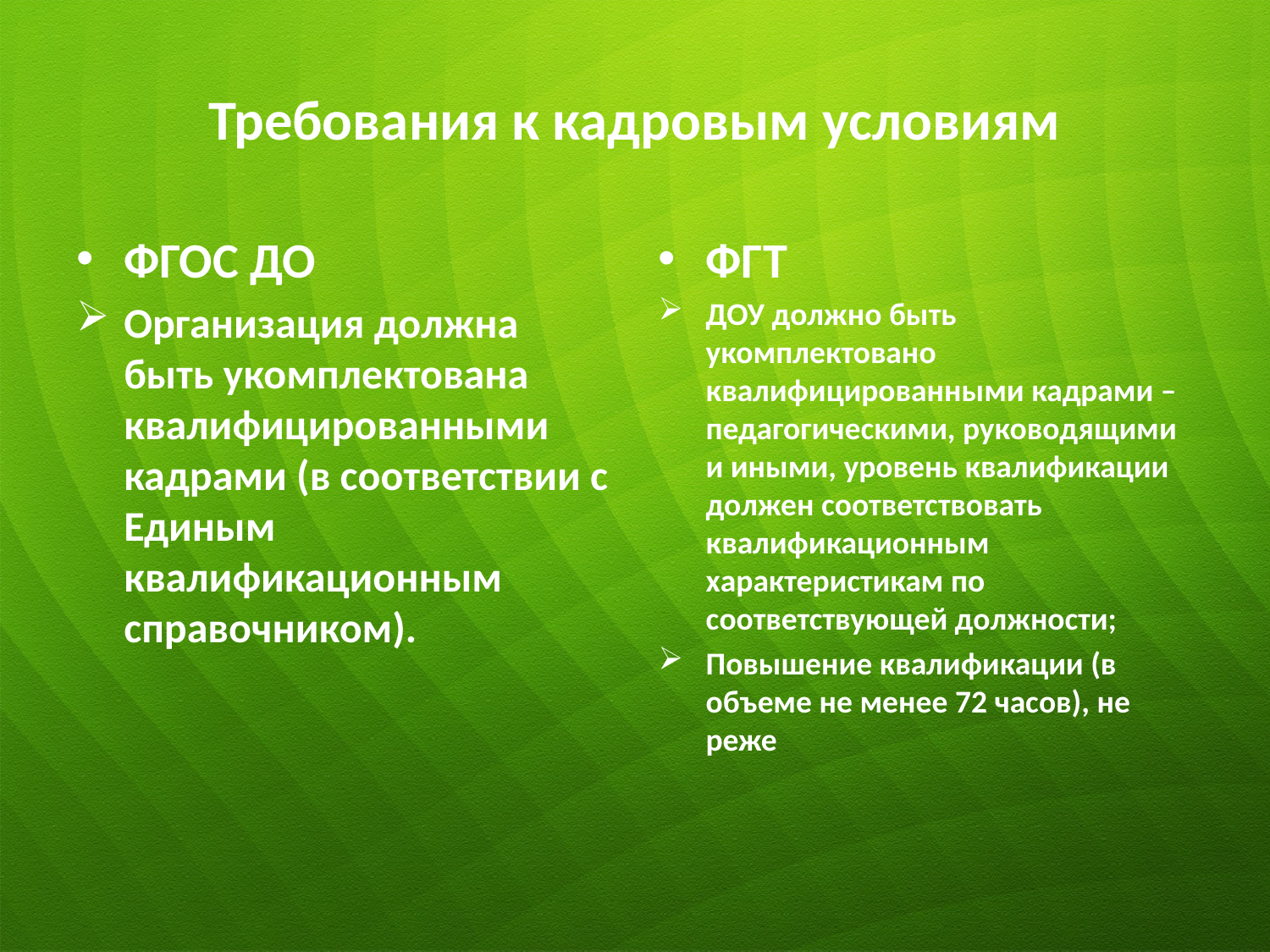

# Требования к кадровым условиям
ФГОС ДО
Организация должна быть укомплектована квалифицированными кадрами (в соответствии с Единым квалификационным справочником).
ФГТ
ДОУ должно быть укомплектовано квалифицированными кадрами – педагогическими, руководящими и иными, уровень квалификации должен соответствовать квалификационным характеристикам по соответствующей должности;
Повышение квалификации (в объеме не менее 72 часов), не реже